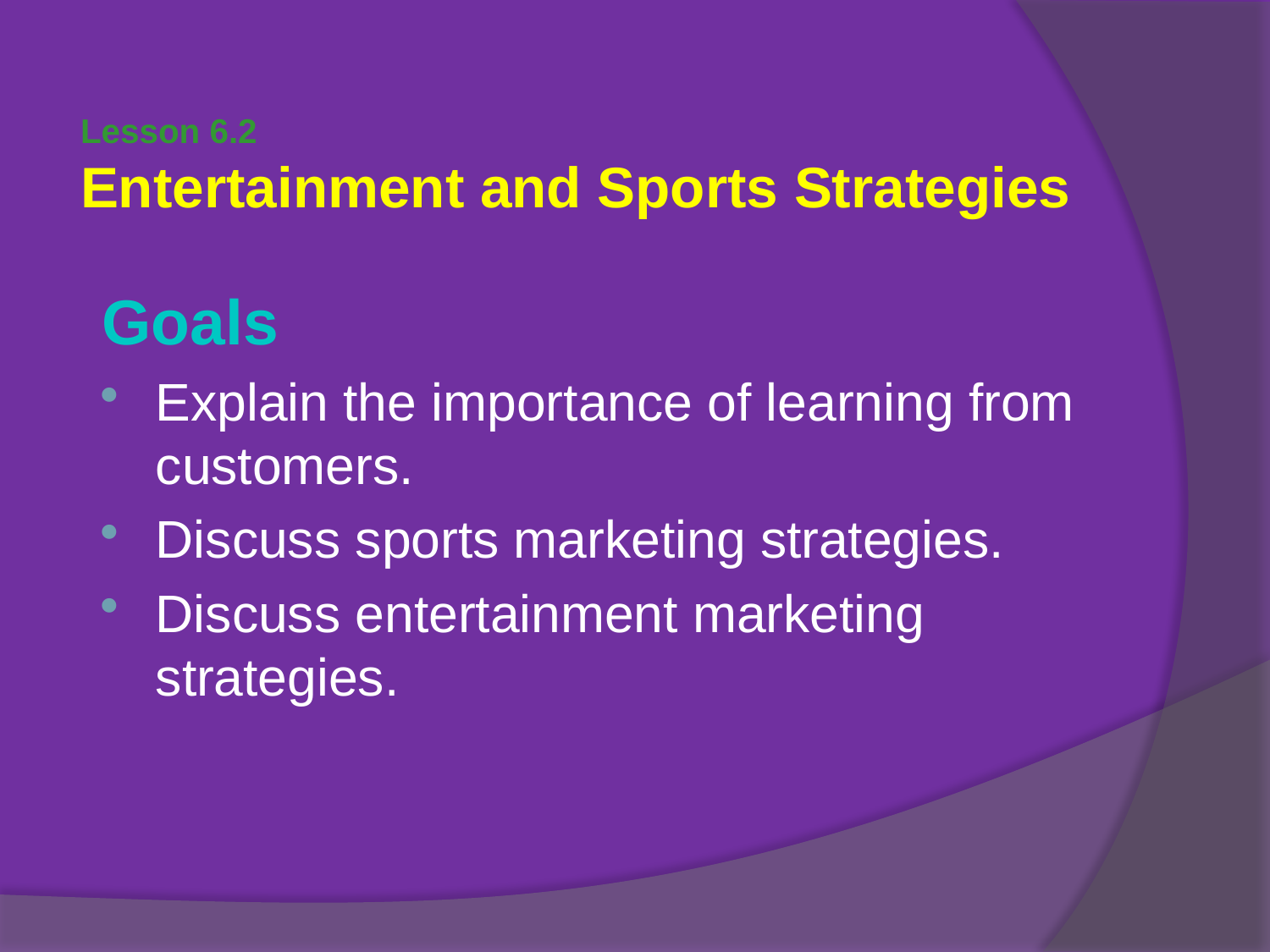

# Lesson 6.2 Entertainment and Sports Strategies
Goals
Explain the importance of learning from customers.
Discuss sports marketing strategies.
Discuss entertainment marketing strategies.